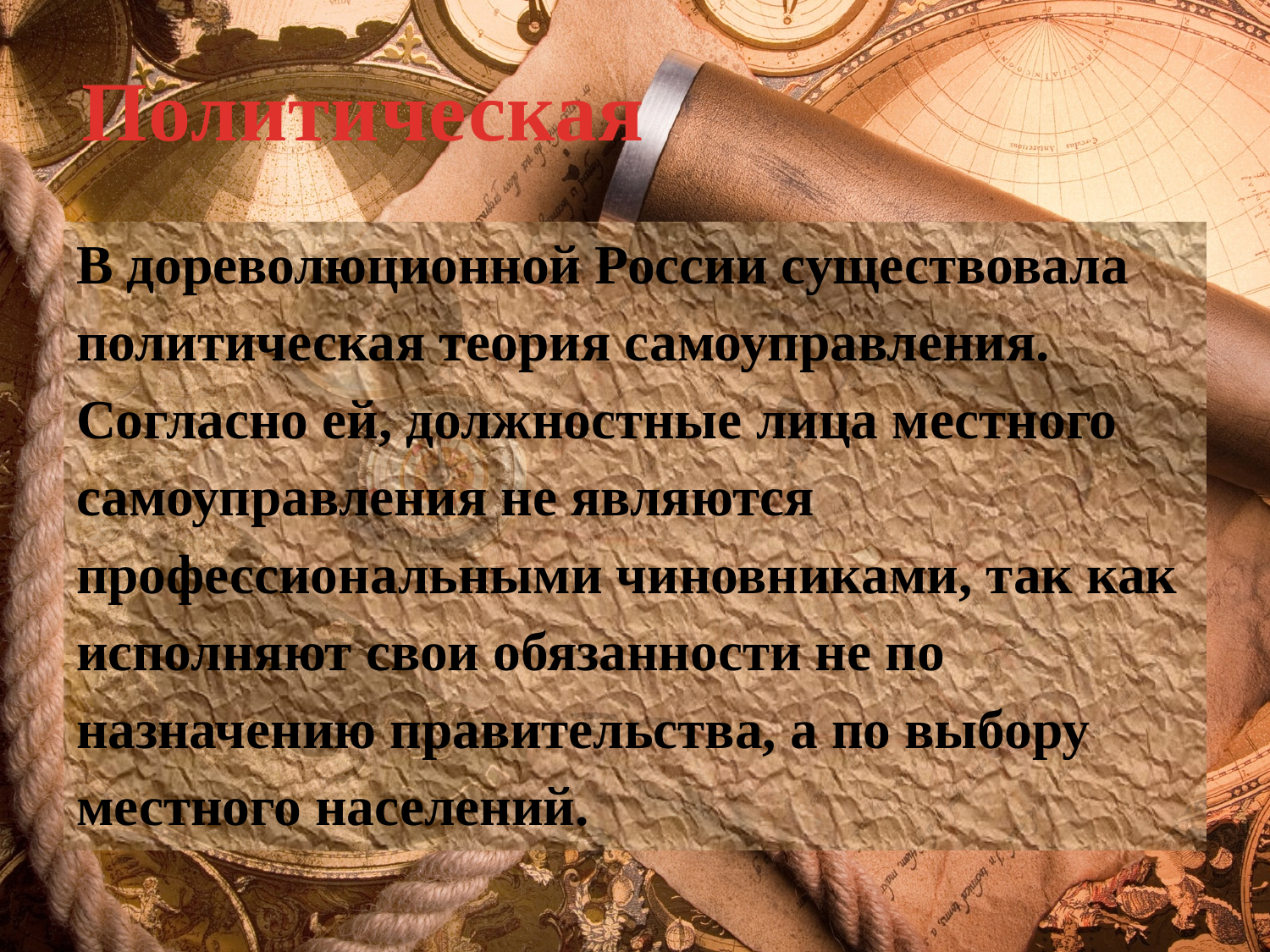

Политическая
В дореволюционной России существовала
политическая теория самоуправления.
Согласно ей, должностные лица местного
самоуправления не являются
профессиональными чиновниками, так как
исполняют свои обязанности не по
назначению правительства, а по выбору
местного населений.